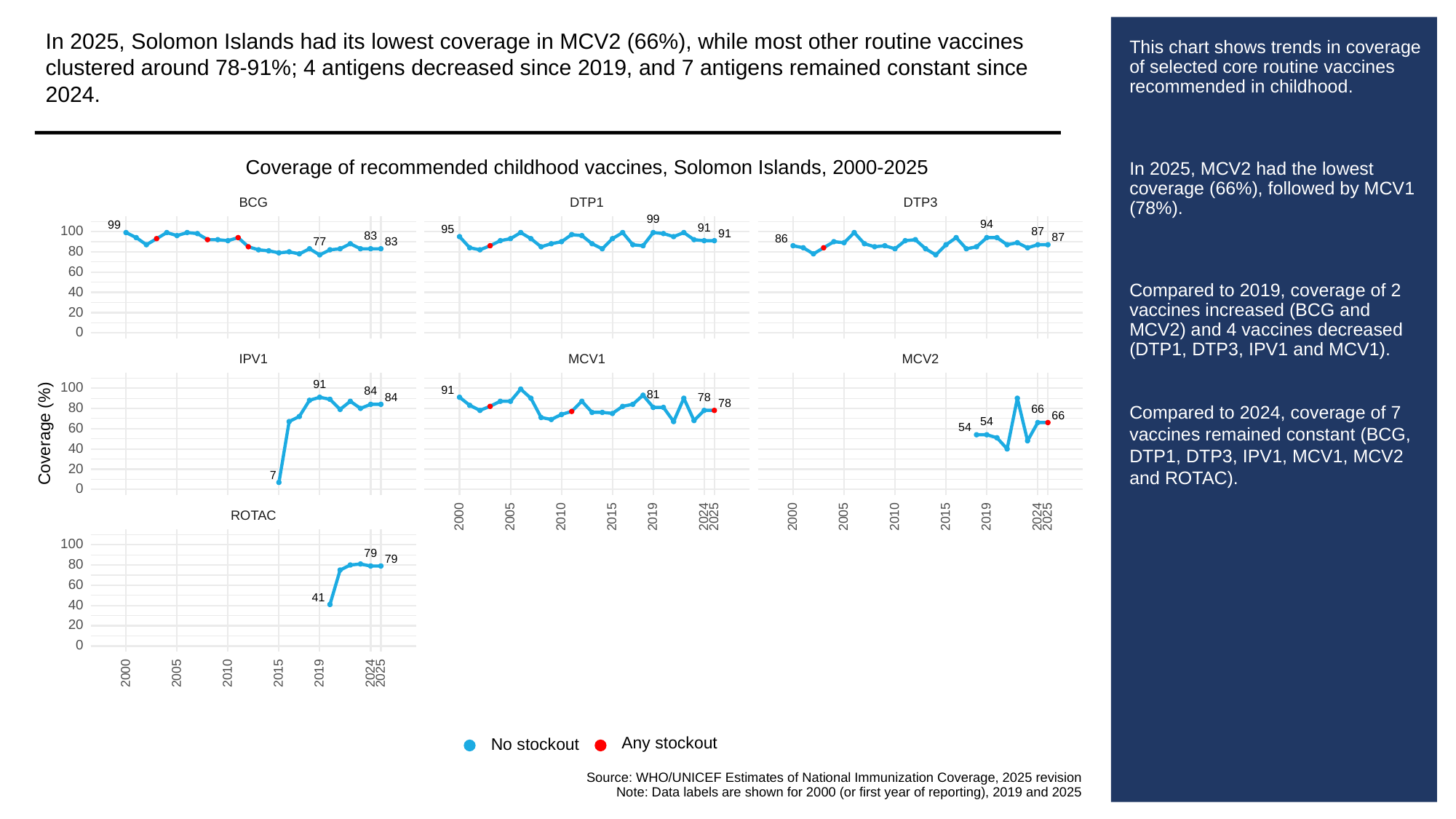

In 2025, Solomon Islands had its lowest coverage in MCV2 (66%), while most other routine vaccines clustered around 78-91%; 4 antigens decreased since 2019, and 7 antigens remained constant since 2024.
# This chart shows trends in coverage of selected core routine vaccines recommended in childhood.

In 2025, MCV2 had the lowest coverage (66%), followed by MCV1 (78%).

Compared to 2019, coverage of 2 vaccines increased (BCG and MCV2) and 4 vaccines decreased (DTP1, DTP3, IPV1 and MCV1).

Compared to 2024, coverage of 7 vaccines remained constant (BCG, DTP1, DTP3, IPV1, MCV1, MCV2 and ROTAC).

Coverage of recommended childhood vaccines, Solomon Islands, 2000-2025
BCG
DTP3
DTP1
99

94

99
91
95
100
87
91

83

87

86

83
77

80

60

40

20

0

MCV1
MCV2
IPV1

91
100
91

84

81

84
78

78

80

66

66

54

60
54
Coverage (%)

40

20

7

0

ROTAC
2000
2005
2010
2015
2019
2024
2025
2000
2005
2010
2015
2019
2024
2025

100

79

79
80

60

41

40

20

0

2000
2005
2010
2015
2019
2024
2025
Any stockout
No stockout

Source: WHO/UNICEF Estimates of National Immunization Coverage, 2025 revision
Note: Data labels are shown for 2000 (or first year of reporting), 2019 and 2025